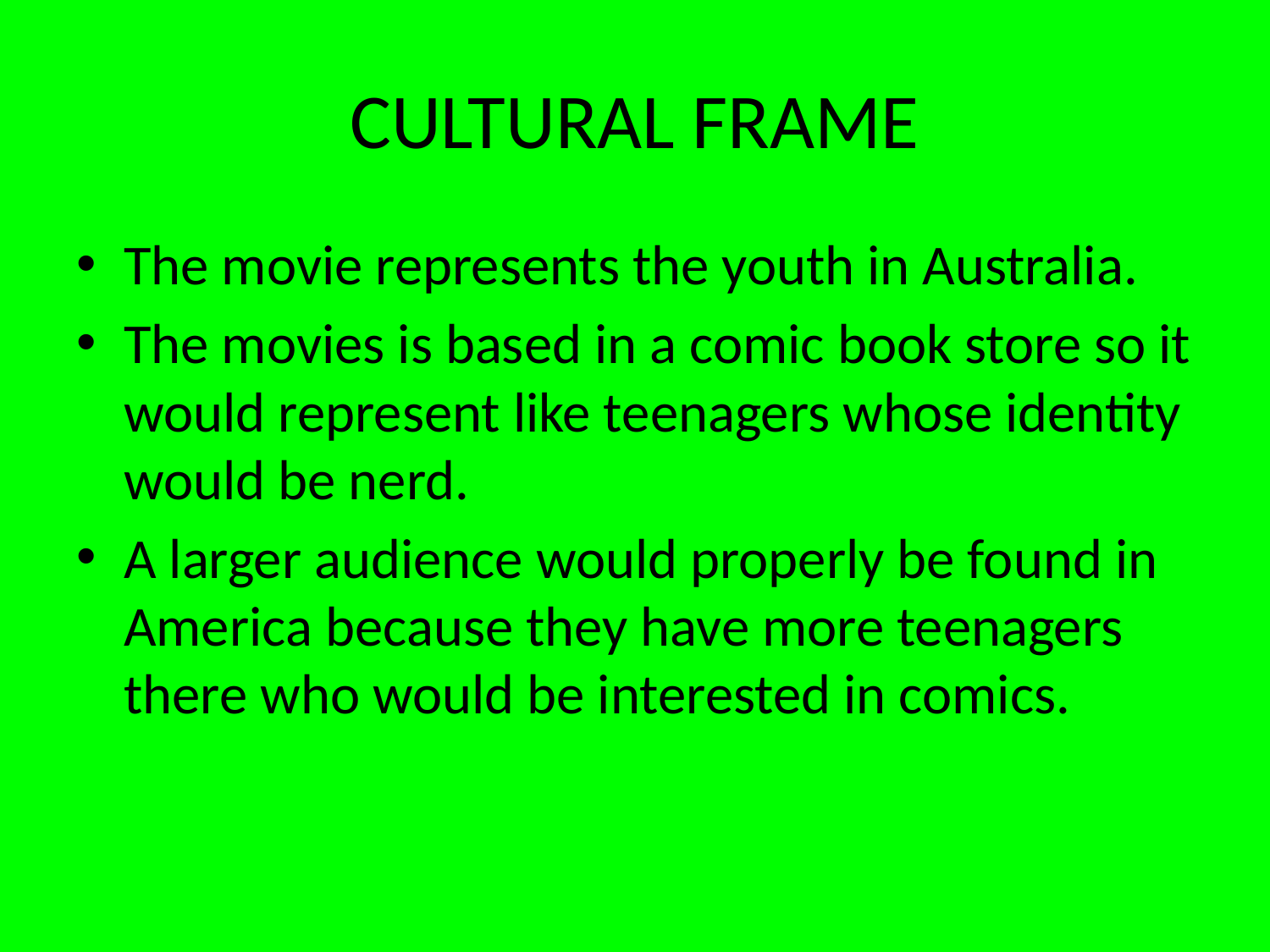

# CULTURAL FRAME
The movie represents the youth in Australia.
The movies is based in a comic book store so it would represent like teenagers whose identity would be nerd.
A larger audience would properly be found in America because they have more teenagers there who would be interested in comics.